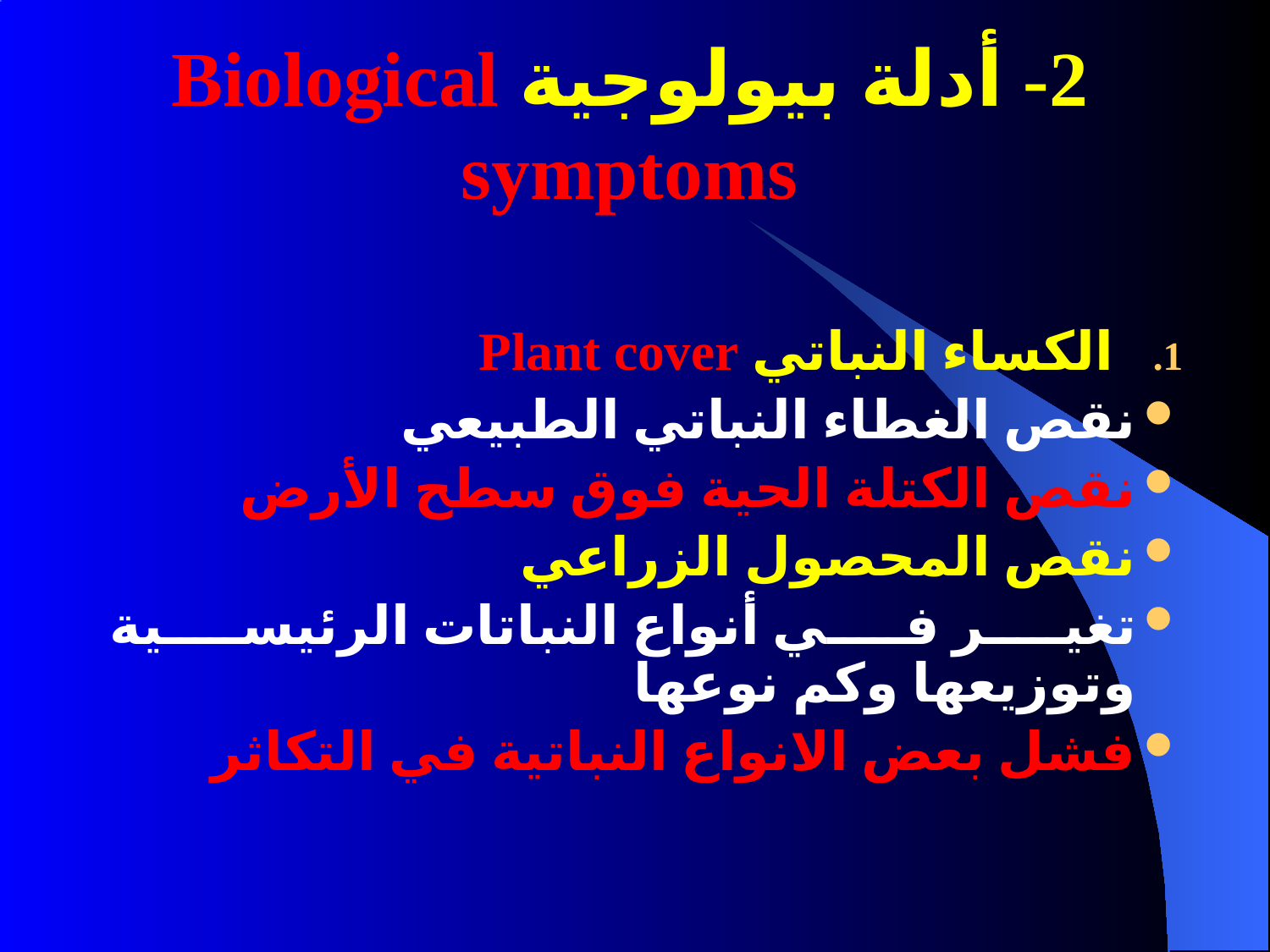

# 2- أدلة بيولوجية Biological symptoms
الكساء النباتي Plant cover
نقص الغطاء النباتي الطبيعي
نقص الكتلة الحية فوق سطح الأرض
نقص المحصول الزراعي
تغير في أنواع النباتات الرئيسية وتوزيعها وكم نوعها
فشل بعض الانواع النباتية في التكاثر